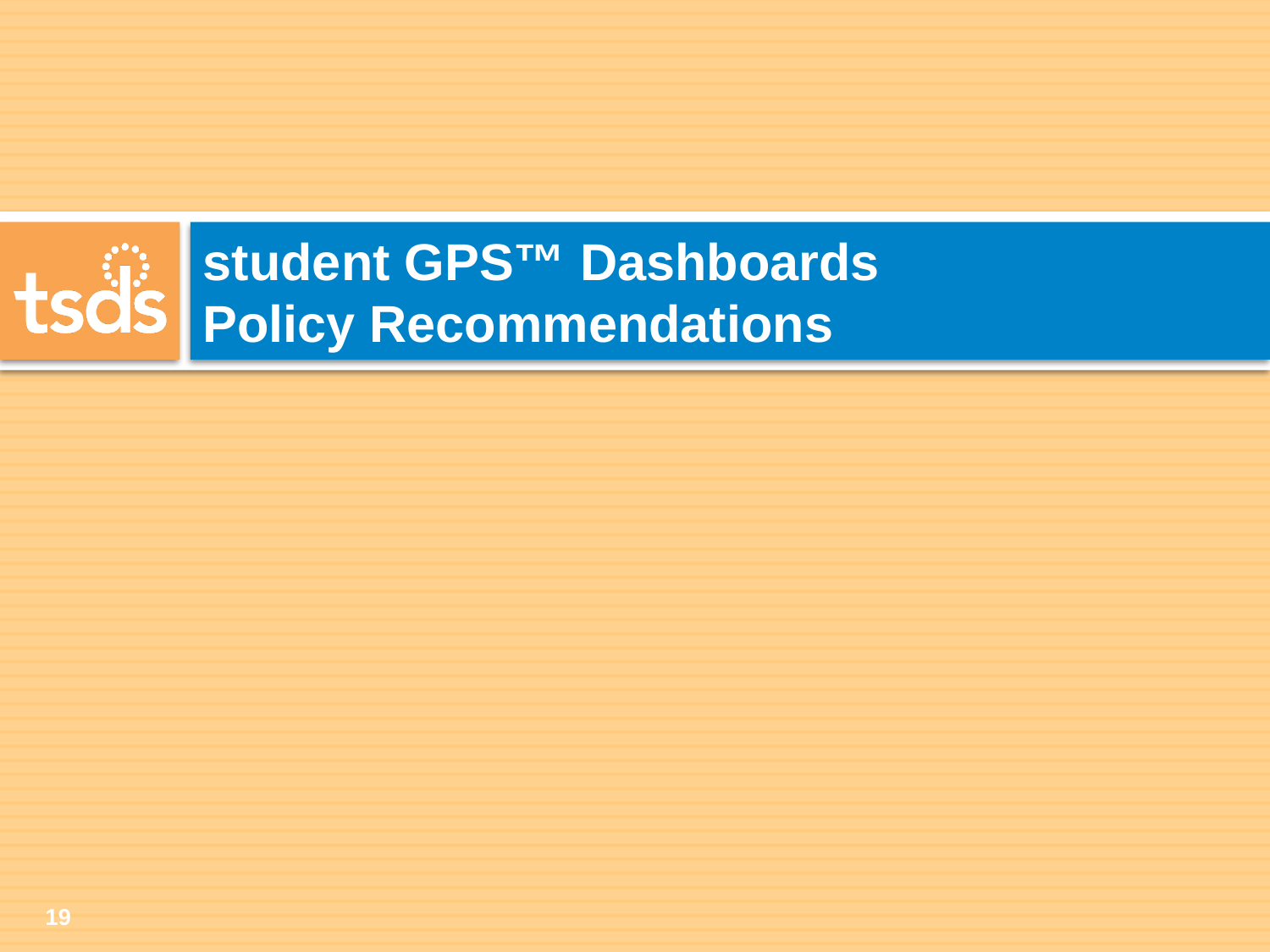

# student GPS™ Dashboards Policy Recommendations
19